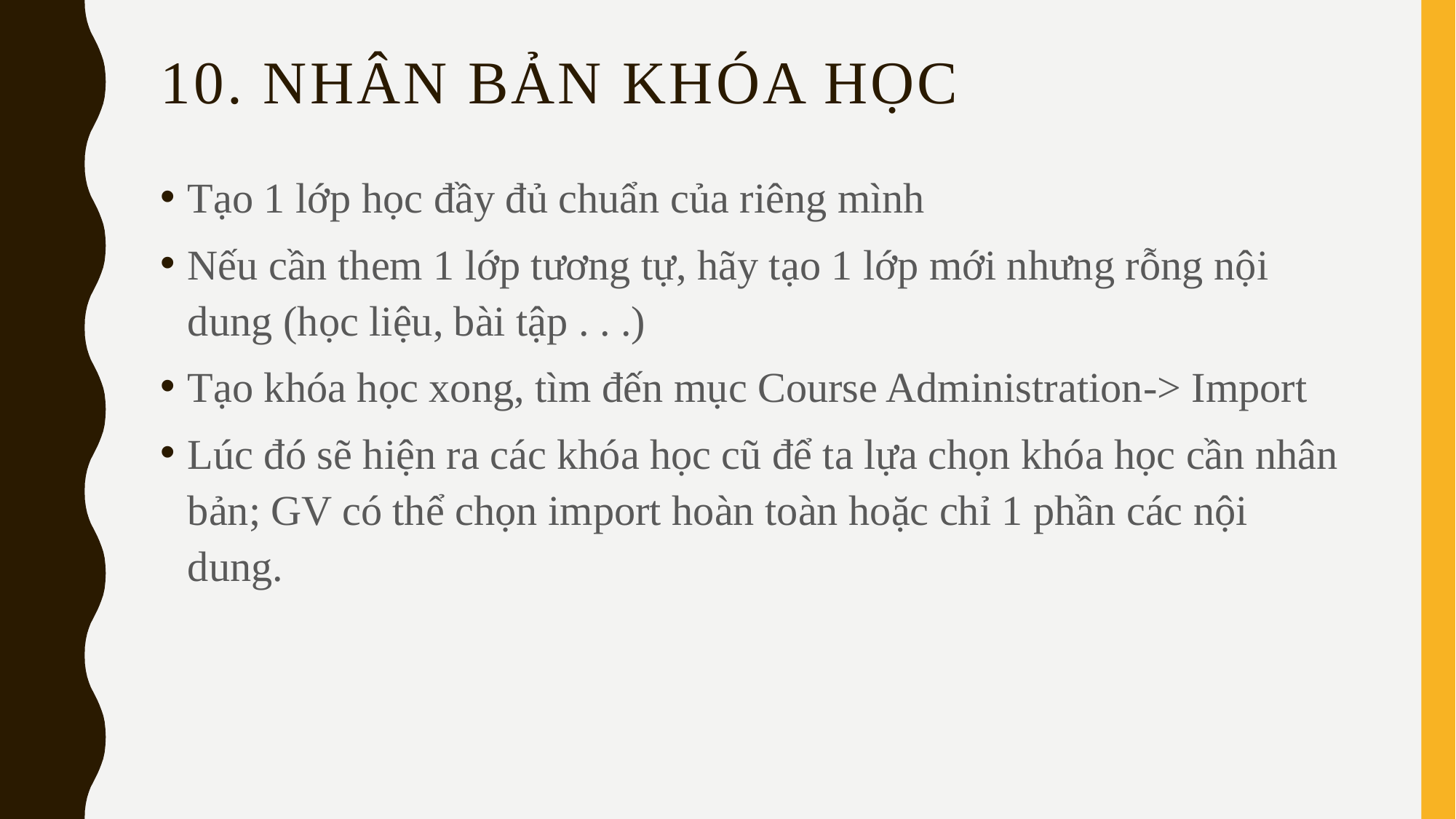

# 10. Nhân bản khóa học
Tạo 1 lớp học đầy đủ chuẩn của riêng mình
Nếu cần them 1 lớp tương tự, hãy tạo 1 lớp mới nhưng rỗng nội dung (học liệu, bài tập . . .)
Tạo khóa học xong, tìm đến mục Course Administration-> Import
Lúc đó sẽ hiện ra các khóa học cũ để ta lựa chọn khóa học cần nhân bản; GV có thể chọn import hoàn toàn hoặc chỉ 1 phần các nội dung.